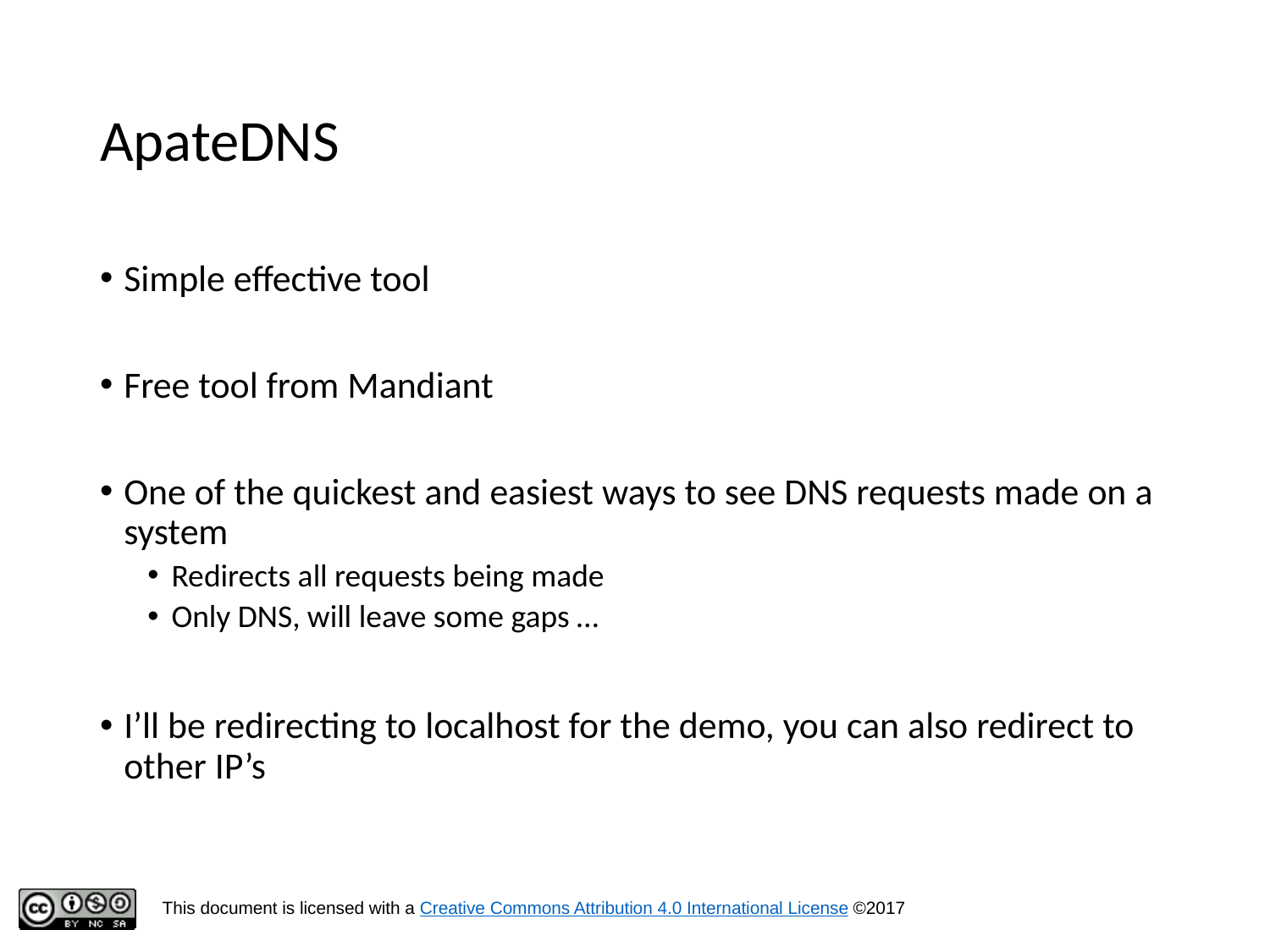

# ApateDNS
Simple effective tool

Free tool from Mandiant

One of the quickest and easiest ways to see DNS requests made on a system
Redirects all requests being made
Only DNS, will leave some gaps …

I’ll be redirecting to localhost for the demo, you can also redirect to other IP’s